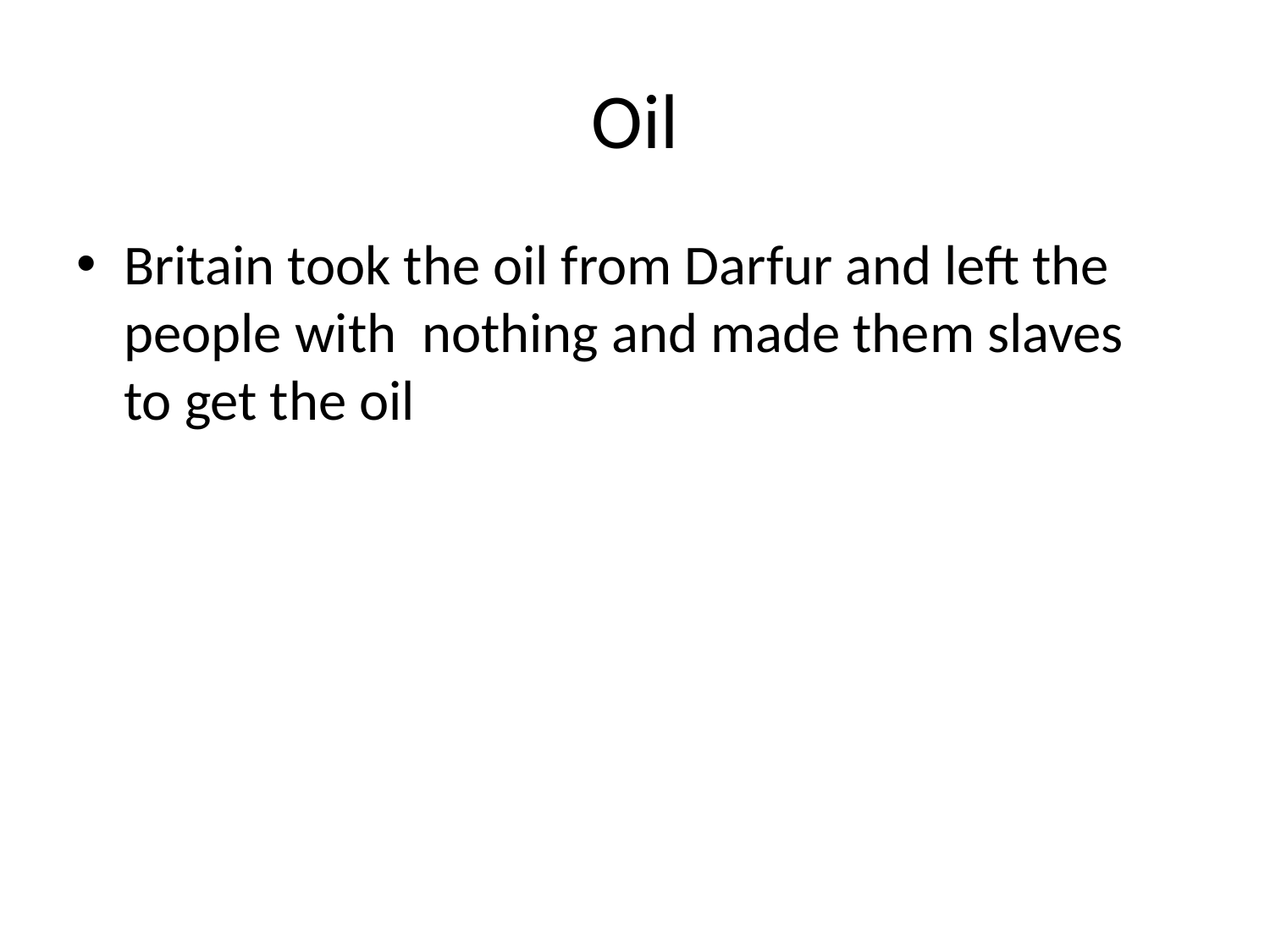

# Oil
Britain took the oil from Darfur and left the people with  nothing and made them slaves  to get the oil